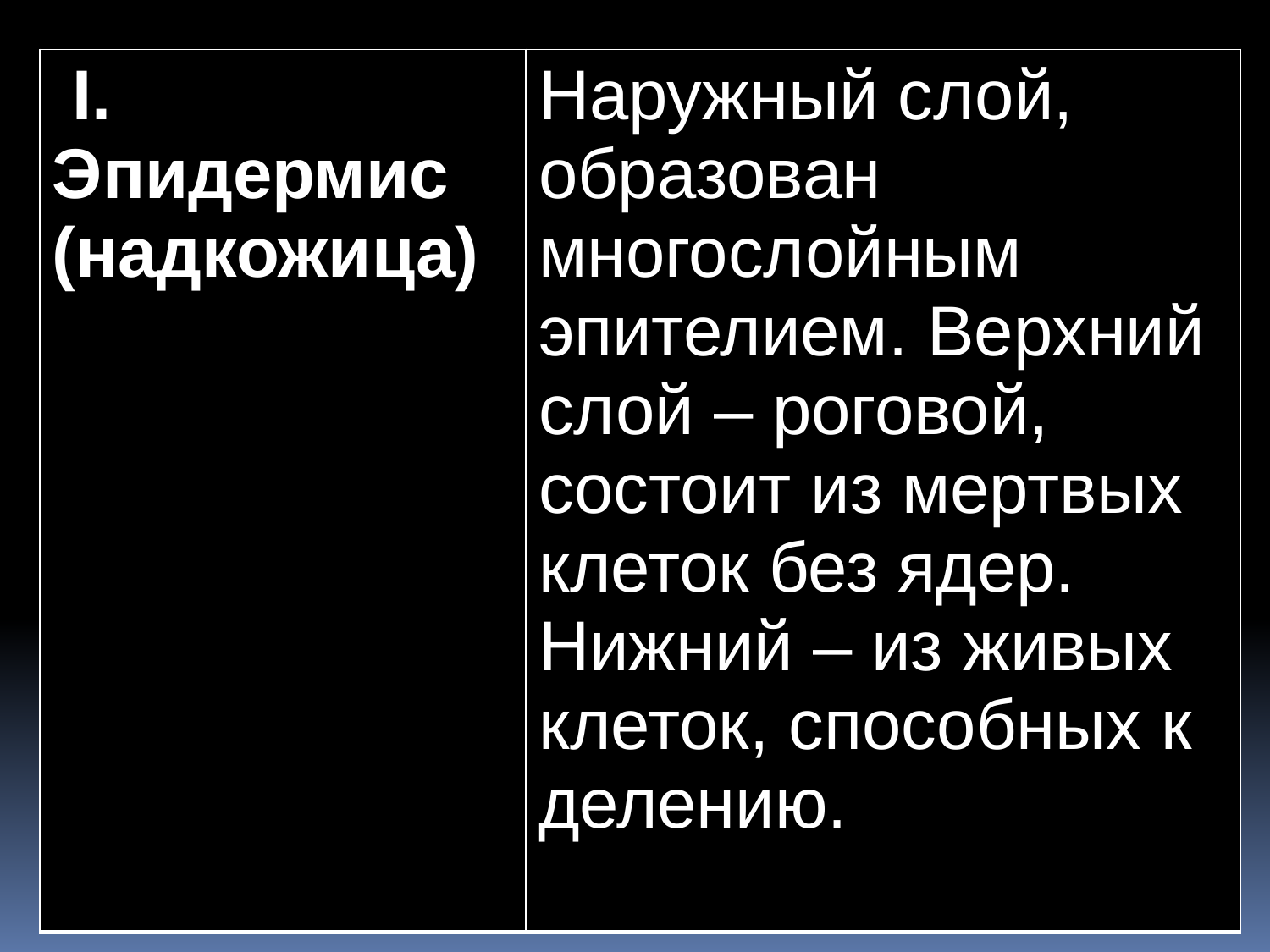

| I. Эпидермис (надкожица) | Наружный слой, образован многослойным эпителием. Верхний слой – роговой, состоит из мертвых клеток без ядер. Нижний – из живых клеток, способных к делению. |
| --- | --- |